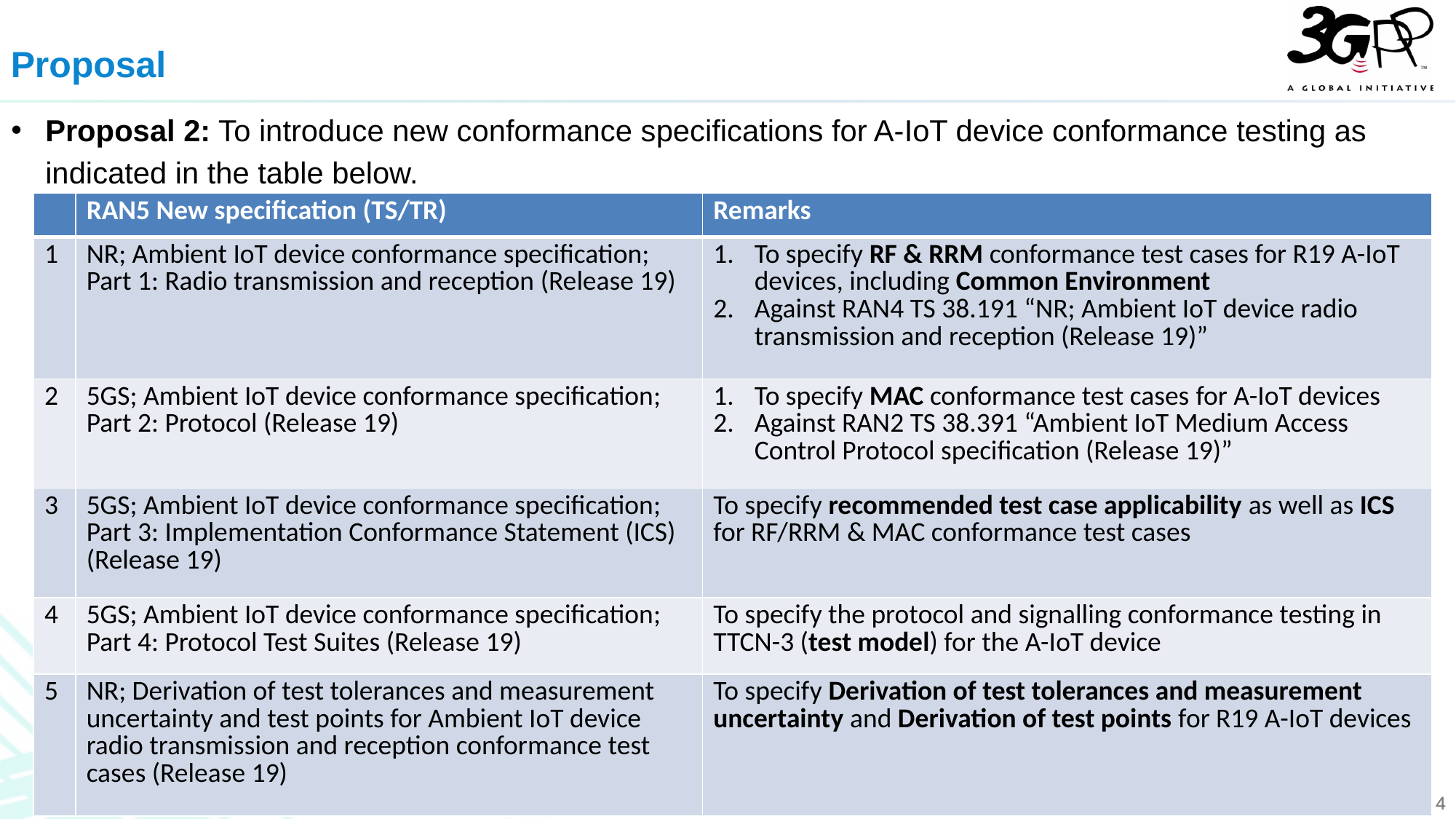

Proposal
Proposal 2: To introduce new conformance specifications for A-IoT device conformance testing as indicated in the table below.
|  | RAN5 New specification (TS/TR) | Remarks |
| --- | --- | --- |
| 1 | NR; Ambient IoT device conformance specification; Part 1: Radio transmission and reception (Release 19) | To specify RF & RRM conformance test cases for R19 A-IoT devices, including Common Environment Against RAN4 TS 38.191 “NR; Ambient IoT device radio transmission and reception (Release 19)” |
| 2 | 5GS; Ambient IoT device conformance specification; Part 2: Protocol (Release 19) | To specify MAC conformance test cases for A-IoT devices Against RAN2 TS 38.391 “Ambient IoT Medium Access Control Protocol specification (Release 19)” |
| 3 | 5GS; Ambient IoT device conformance specification; Part 3: Implementation Conformance Statement (ICS) (Release 19) | To specify recommended test case applicability as well as ICS for RF/RRM & MAC conformance test cases |
| 4 | 5GS; Ambient IoT device conformance specification; Part 4: Protocol Test Suites (Release 19) | To specify the protocol and signalling conformance testing in TTCN-3 (test model) for the A-IoT device |
| 5 | NR; Derivation of test tolerances and measurement uncertainty and test points for Ambient IoT device radio transmission and reception conformance test cases (Release 19) | To specify Derivation of test tolerances and measurement uncertainty and Derivation of test points for R19 A-IoT devices |